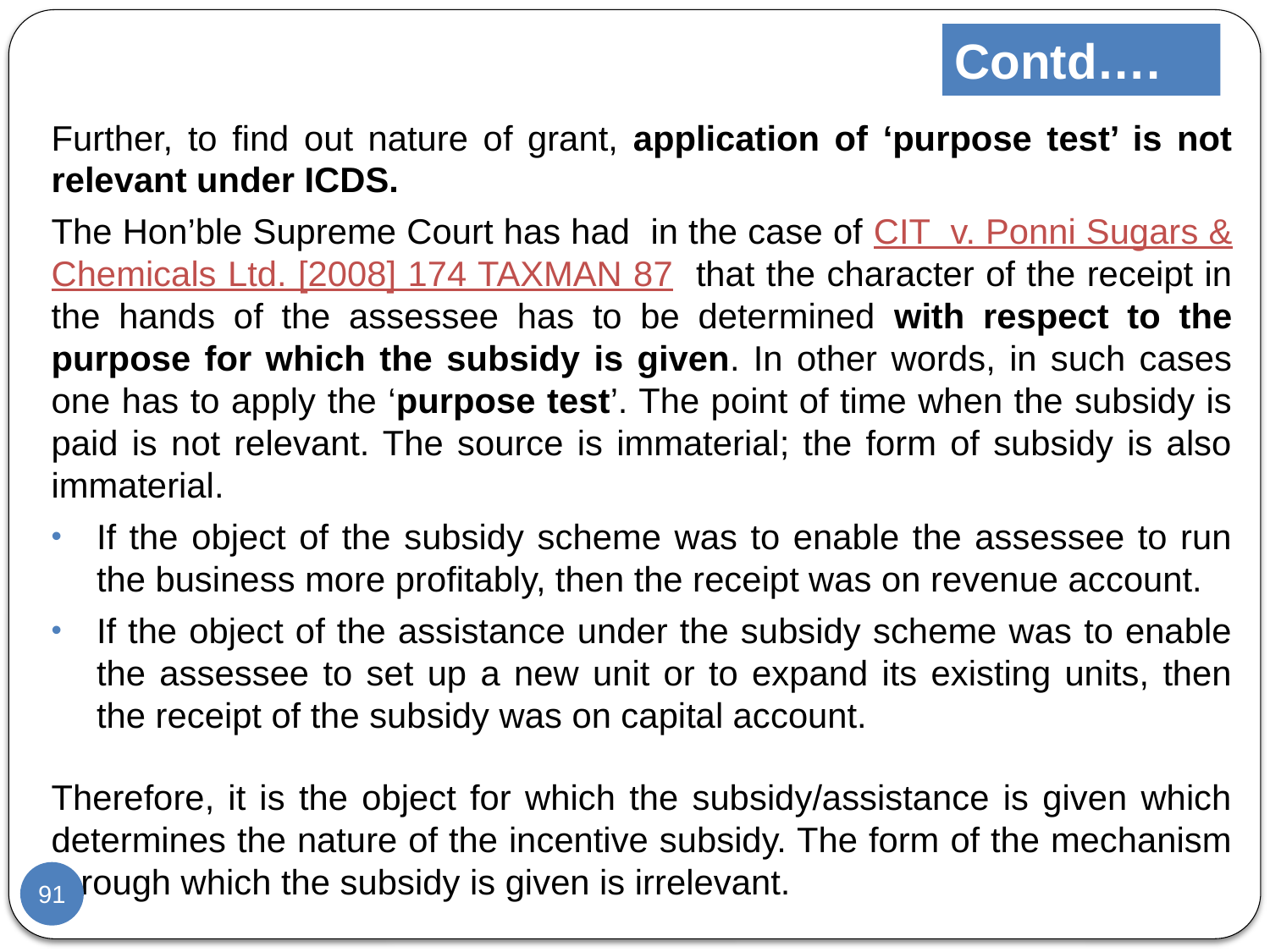

Contd….
Further, to find out nature of grant, application of ‘purpose test’ is not relevant under ICDS.
The Hon’ble Supreme Court has had  in the case of CIT  v. Ponni Sugars & Chemicals Ltd. [2008] 174 TAXMAN 87  that the character of the receipt in the hands of the assessee has to be determined with respect to the purpose for which the subsidy is given. In other words, in such cases one has to apply the ‘purpose test’. The point of time when the subsidy is paid is not relevant. The source is immaterial; the form of subsidy is also immaterial.
If the object of the subsidy scheme was to enable the assessee to run the business more profitably, then the receipt was on revenue account.
If the object of the assistance under the subsidy scheme was to enable the assessee to set up a new unit or to expand its existing units, then the receipt of the subsidy was on capital account.

Therefore, it is the object for which the subsidy/assistance is given which determines the nature of the incentive subsidy. The form of the mechanism through which the subsidy is given is irrelevant.
91